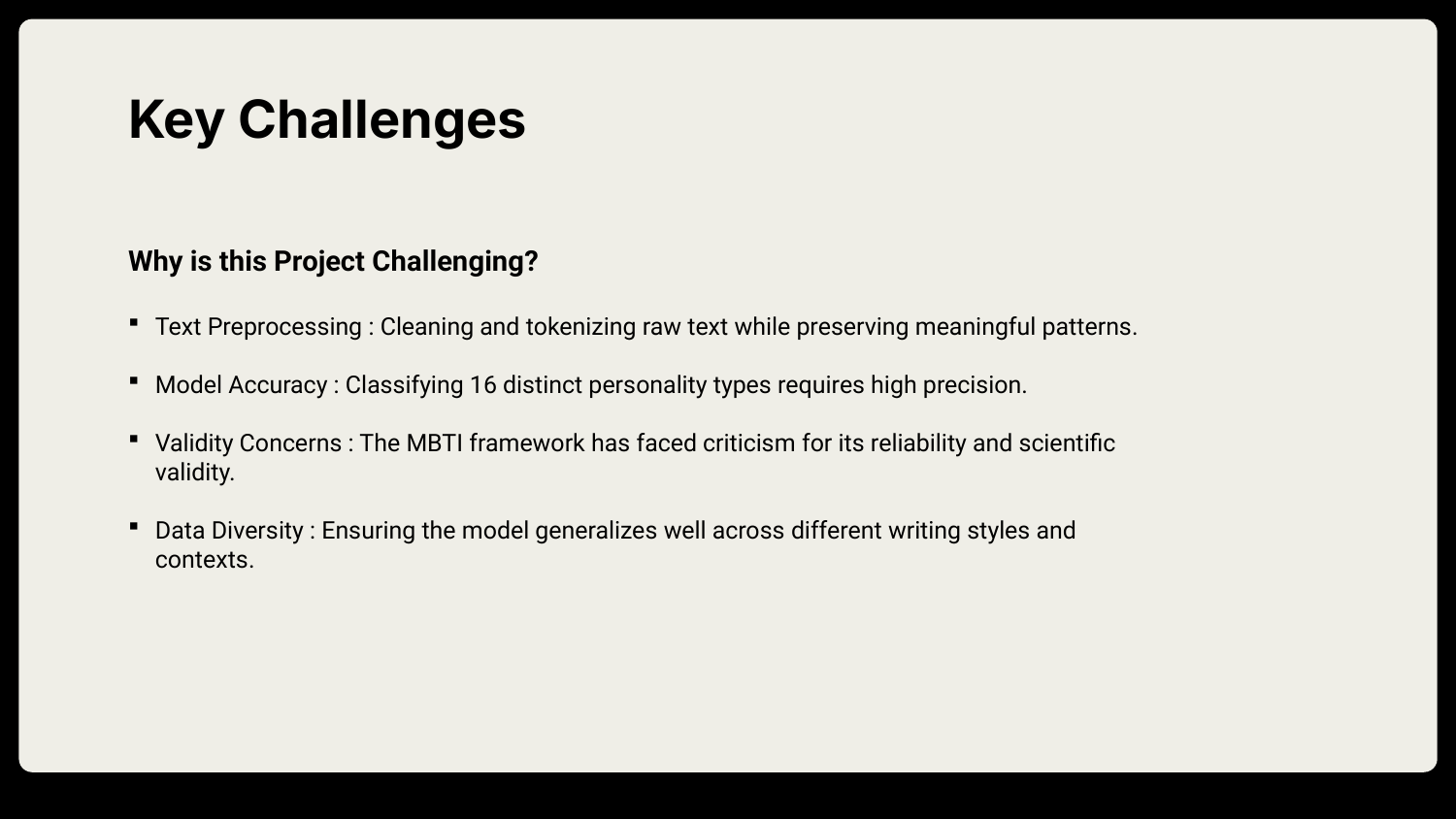

# Key Challenges
Why is this Project Challenging?

Text Preprocessing : Cleaning and tokenizing raw text while preserving meaningful patterns.

Model Accuracy : Classifying 16 distinct personality types requires high precision.

Validity Concerns : The MBTI framework has faced criticism for its reliability and scientific validity.

Data Diversity : Ensuring the model generalizes well across different writing styles and contexts.